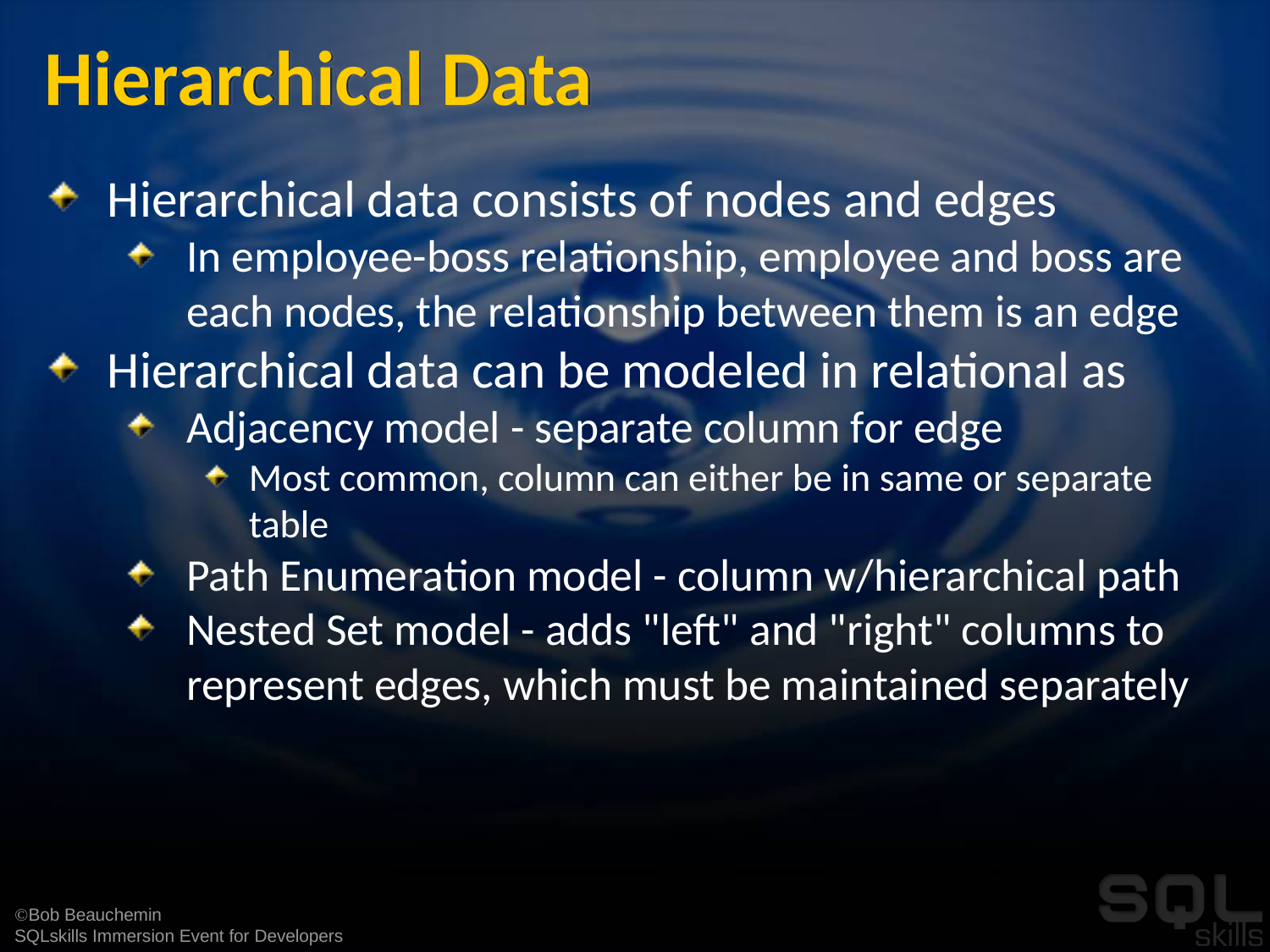

# Hierarchical Data
Hierarchical data consists of nodes and edges
In employee-boss relationship, employee and boss are each nodes, the relationship between them is an edge
Hierarchical data can be modeled in relational as
Adjacency model - separate column for edge
Most common, column can either be in same or separate table
Path Enumeration model - column w/hierarchical path
Nested Set model - adds "left" and "right" columns to represent edges, which must be maintained separately